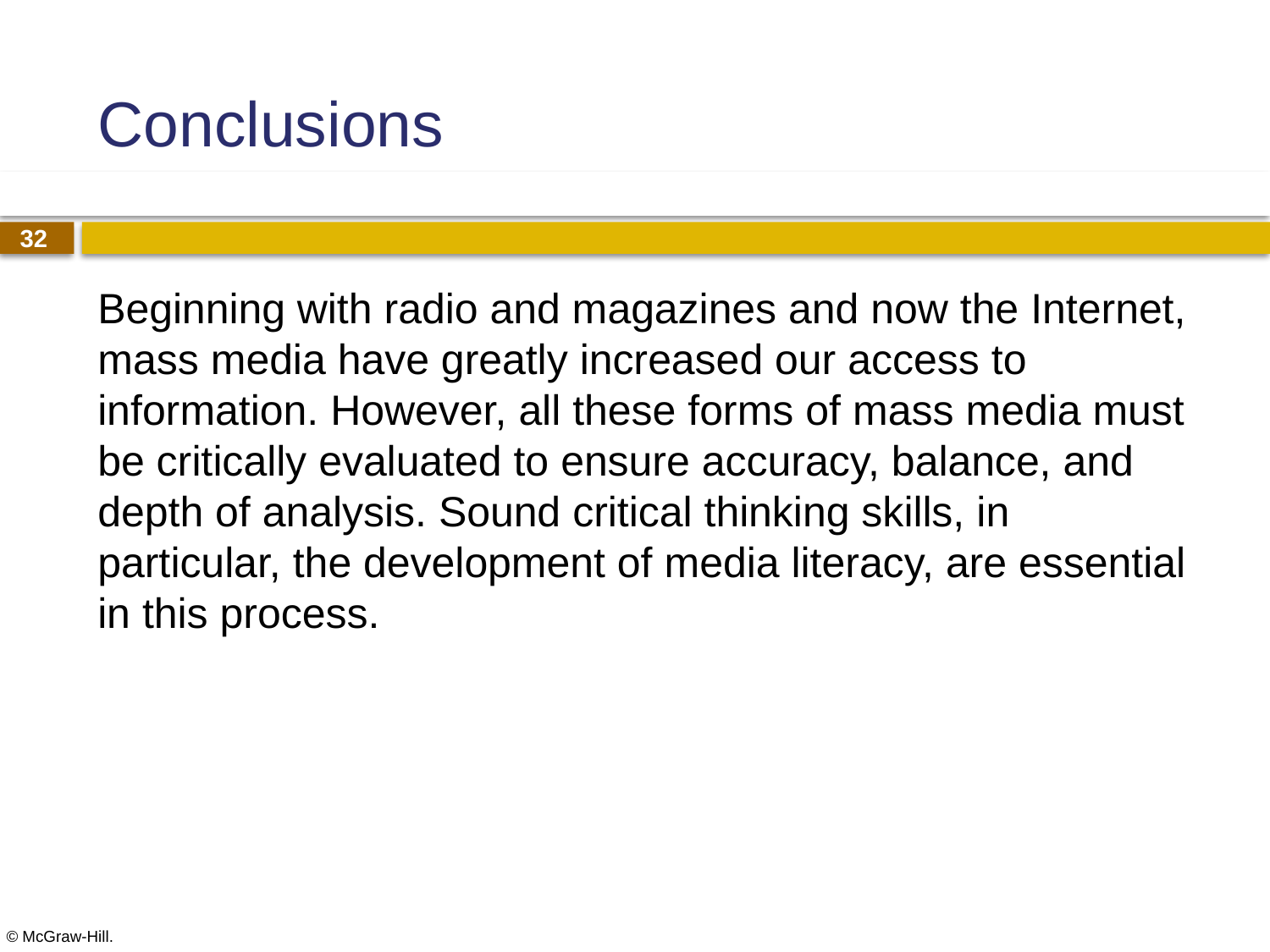

# Conclusions
Beginning with radio and magazines and now the Internet, mass media have greatly increased our access to information. However, all these forms of mass media must be critically evaluated to ensure accuracy, balance, and depth of analysis. Sound critical thinking skills, in particular, the development of media literacy, are essential in this process.